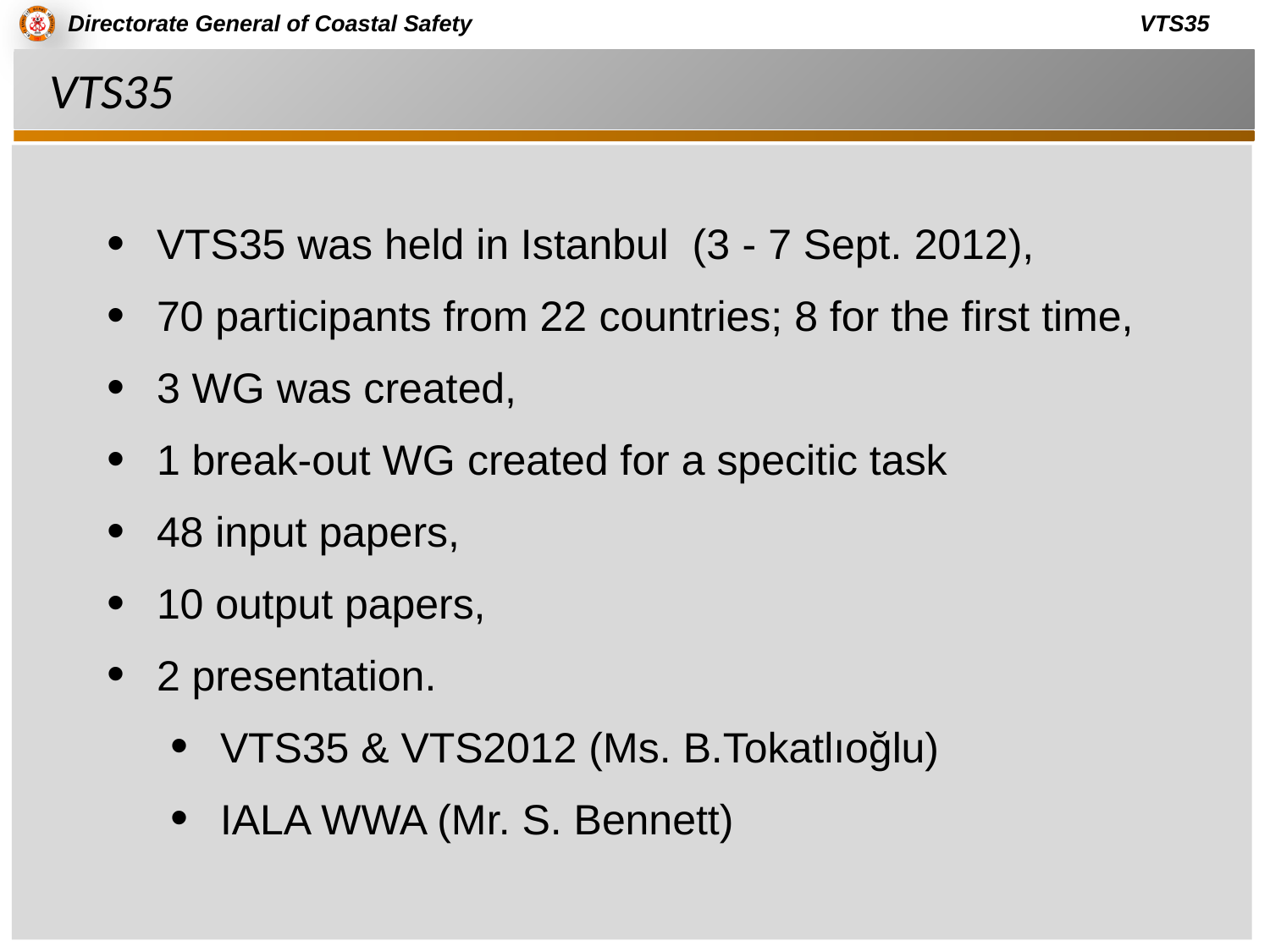

# VTS35
VTS35 was held in Istanbul  (3 - 7 Sept. 2012),
70 participants from 22 countries; 8 for the first time,
3 WG was created,
1 break-out WG created for a specitic task
48 input papers,
10 output papers,
2 presentation.
VTS35 & VTS2012 (Ms. B.Tokatlıoğlu)
IALA WWA (Mr. S. Bennett)